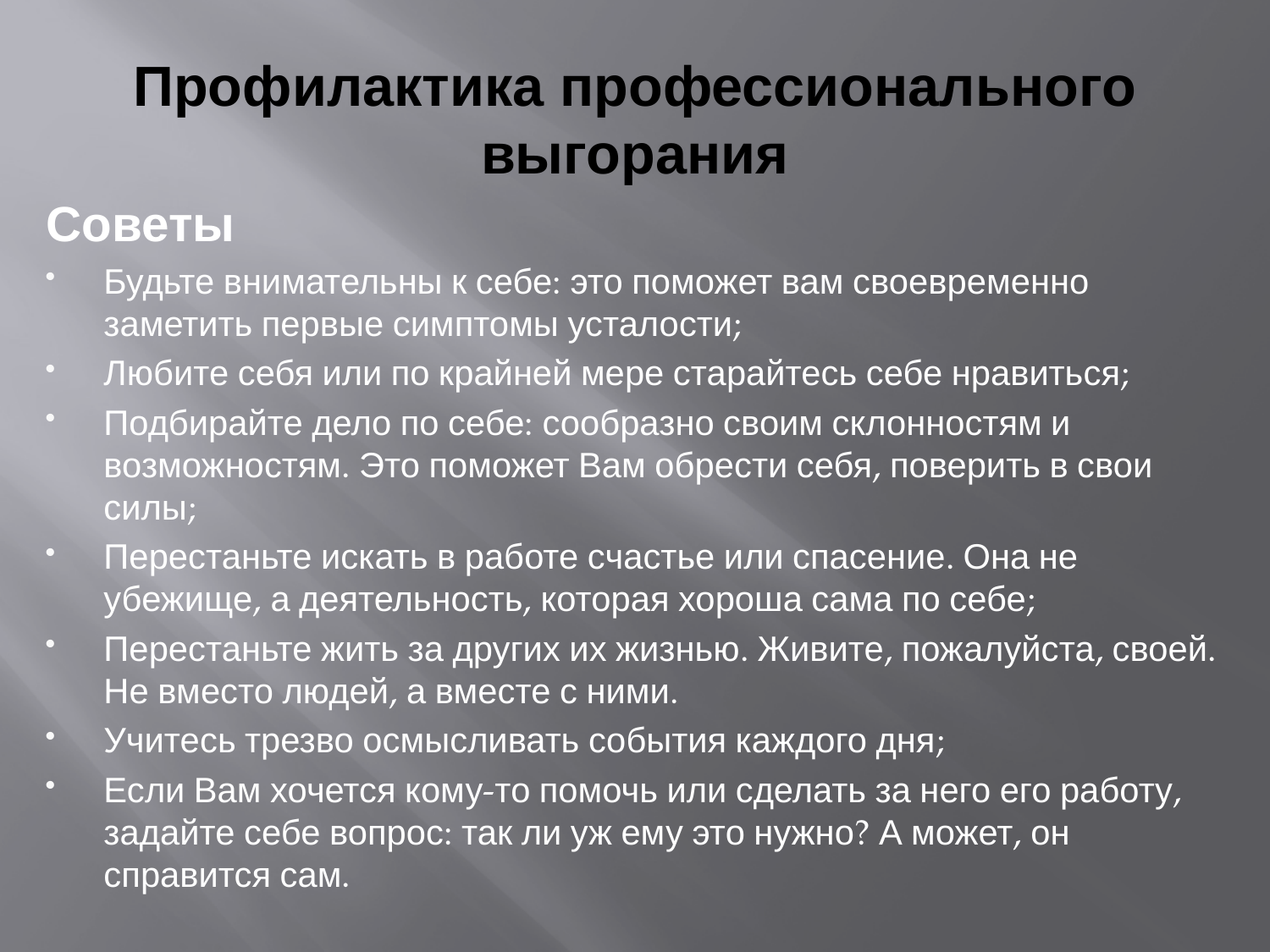

# Профилактика профессионального выгорания
Советы
Будьте внимательны к себе: это поможет вам своевременно заметить первые симптомы усталости;
Любите себя или по крайней мере старайтесь себе нравиться;
Подбирайте дело по себе: сообразно своим склонностям и возможностям. Это поможет Вам обрести себя, поверить в свои силы;
Перестаньте искать в работе счастье или спасение. Она не убежище, а деятельность, которая хороша сама по себе;
Перестаньте жить за других их жизнью. Живите, пожалуйста, своей. Не вместо людей, а вместе с ними.
Учитесь трезво осмысливать события каждого дня;
Если Вам хочется кому-то помочь или сделать за него его работу, задайте себе вопрос: так ли уж ему это нужно? А может, он справится сам.